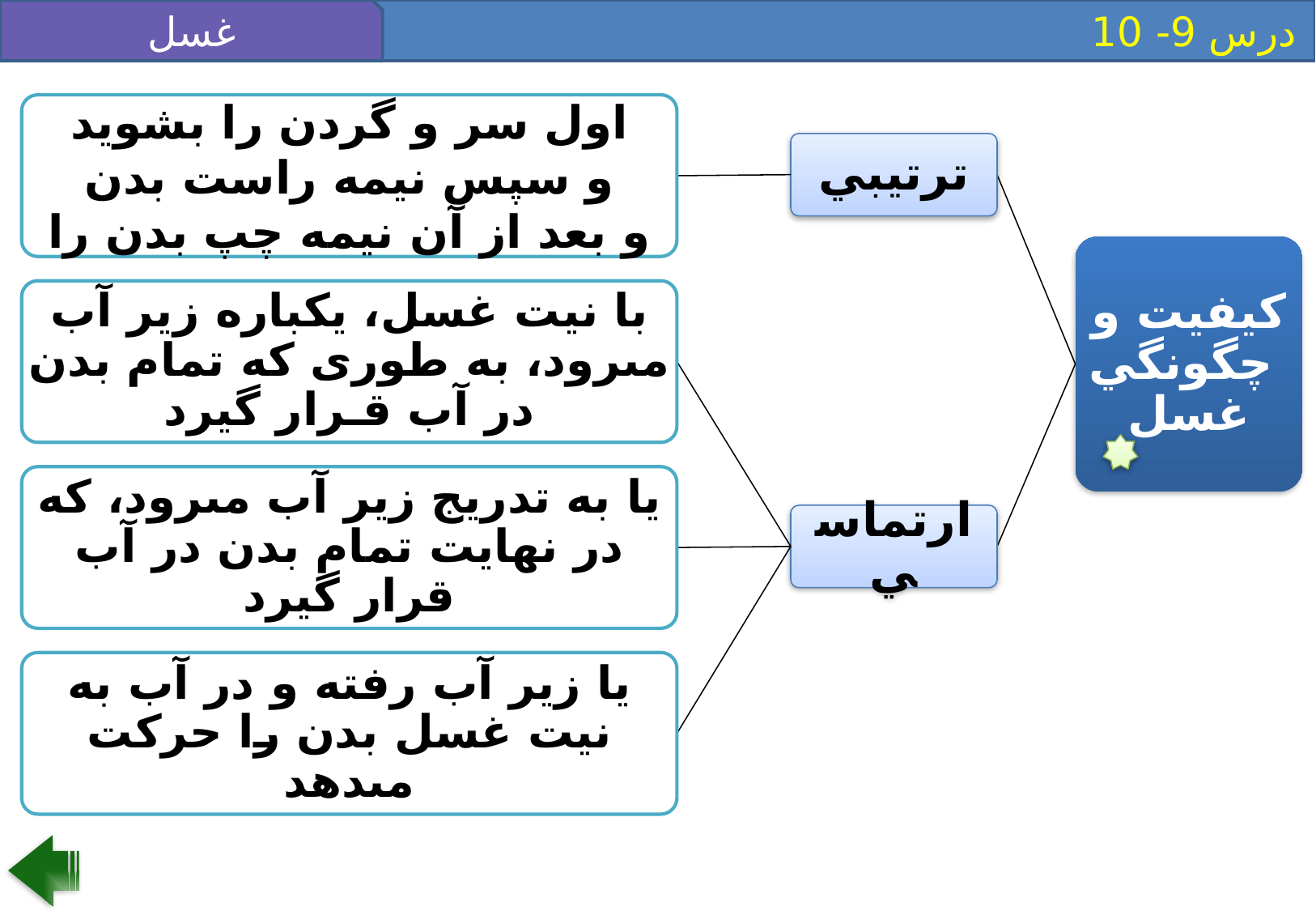

غسل
 درس 9- 10
اول سر و گردن را بشويد
 و سپس نيمه راست بدن
و بعد از آن نيمه چپ بدن را

ترتيبي

کيفيت و  چگونگي غسل
با نيت غسل، يك‏باره زير آب مى‏رود، به طورى كه تمام بدن در آب قـرار گيرد

ارتماسي

يا به تدريج زير آب مى‏رود، که در نهايت تمام بدن در آب قرار گيرد

يا زير آب رفته و در آب به نيت غسل بدن را حركت مى‏دهد